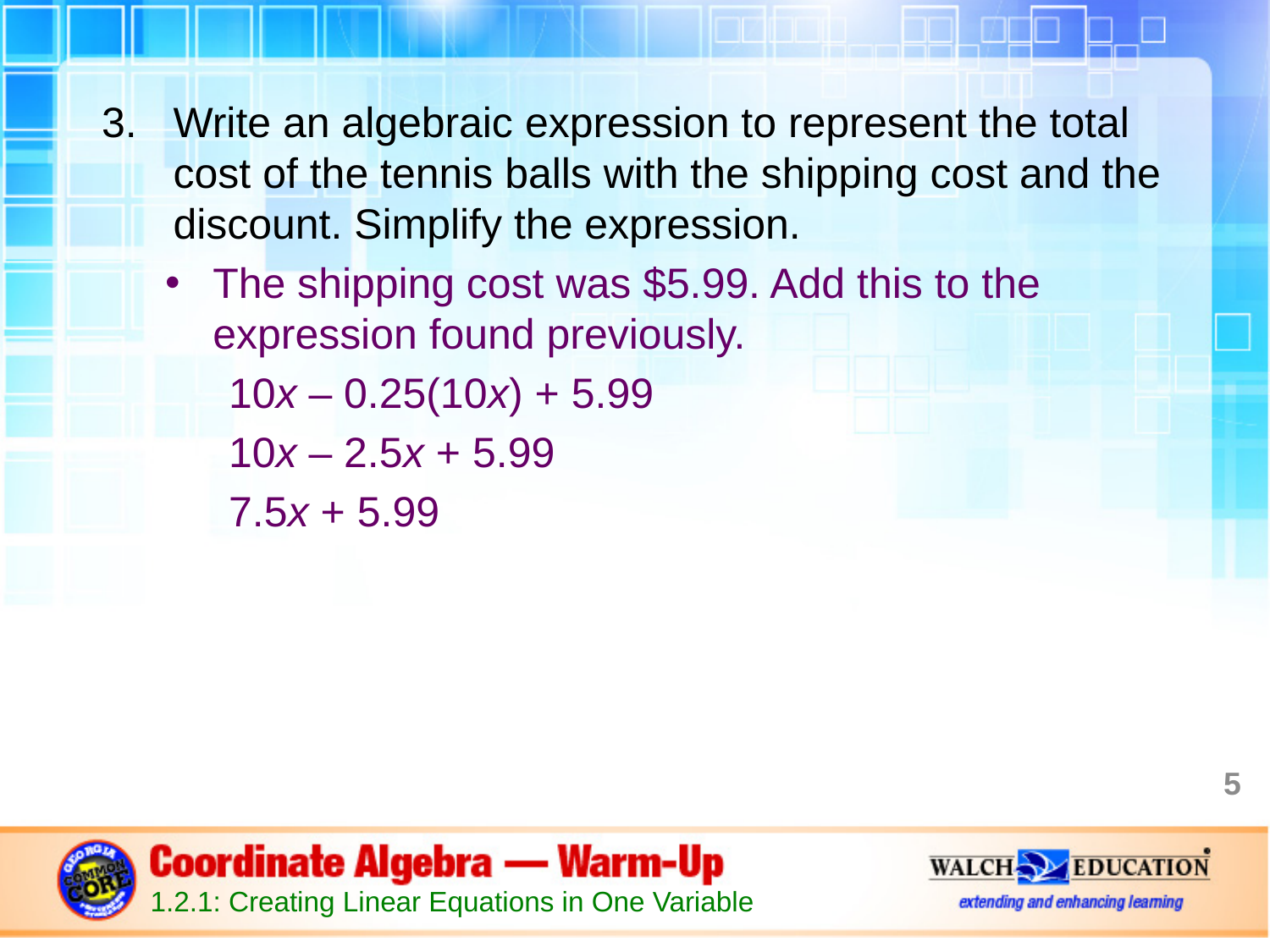

Write an algebraic expression to represent the total cost of the tennis balls with the shipping cost and the discount. Simplify the expression.
The shipping cost was $5.99. Add this to the expression found previously.
10x – 0.25(10x) + 5.99
10x – 2.5x + 5.99
7.5x + 5.99

5
1.2.1: Creating Linear Equations in One Variable